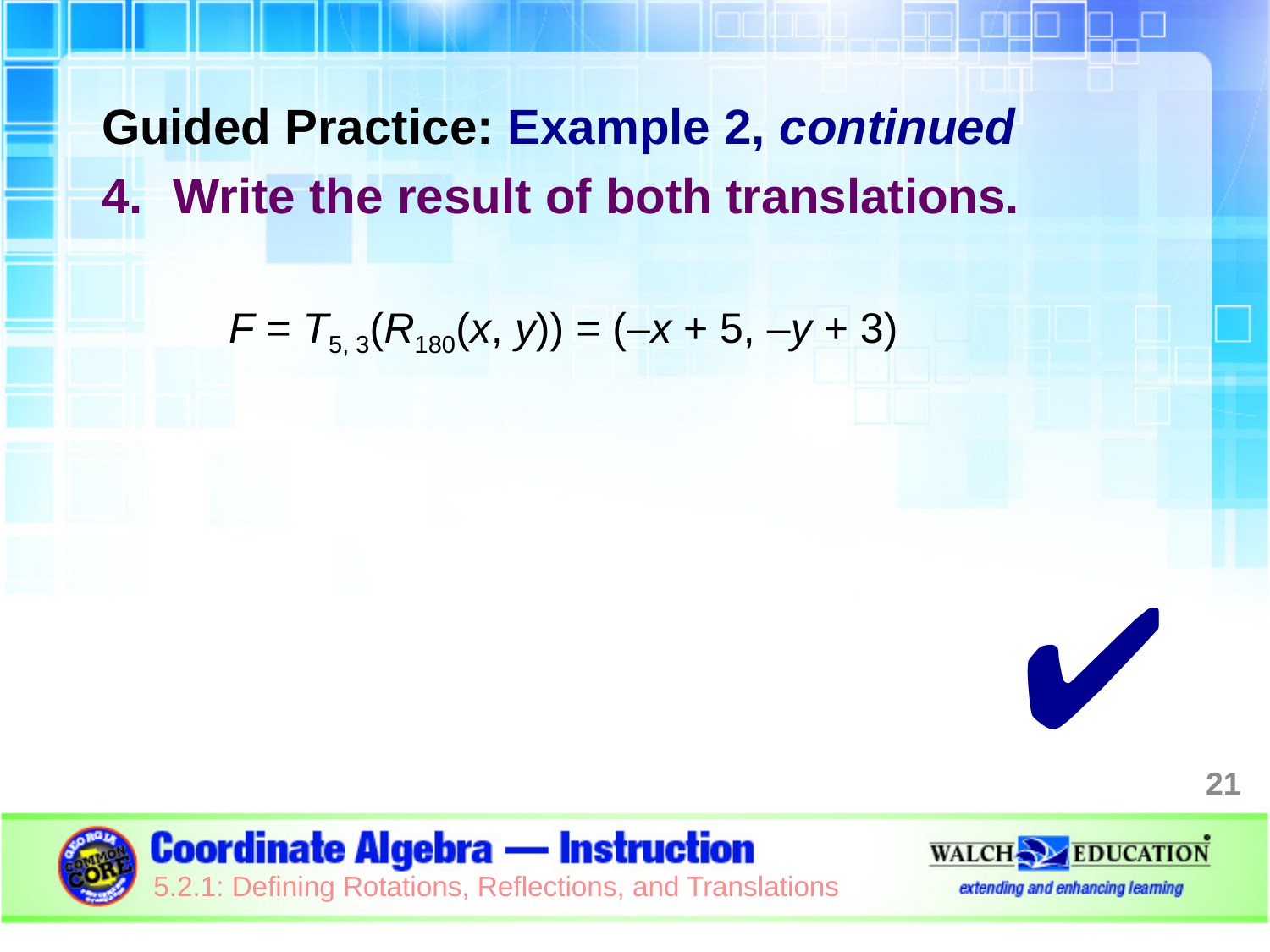

Guided Practice: Example 2, continued
Write the result of both translations.

F = T5, 3(R180(x, y)) = (–x + 5, –y + 3)

✔
21
5.2.1: Defining Rotations, Reflections, and Translations